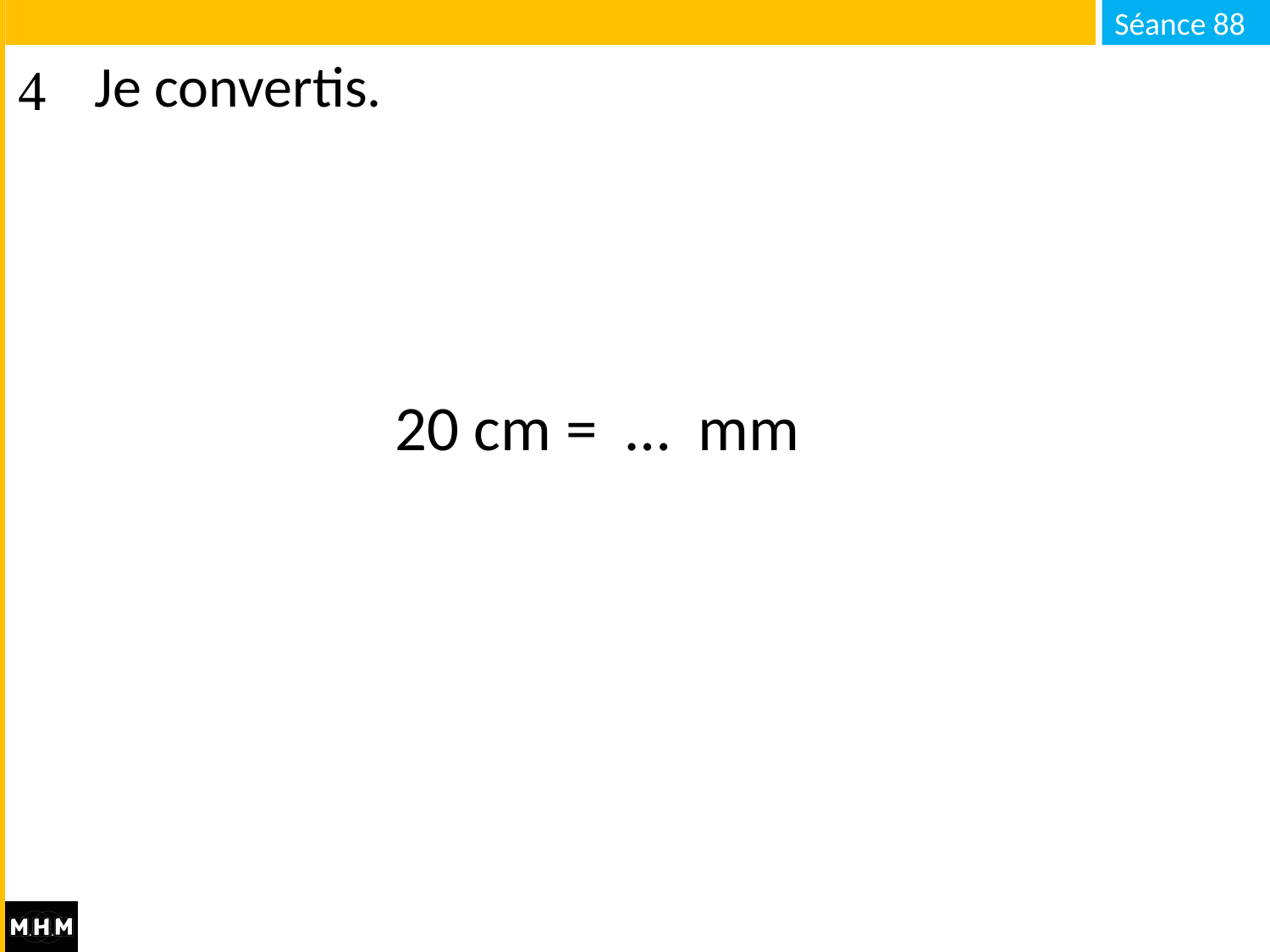

# Je convertis.
20 cm =  …  mm